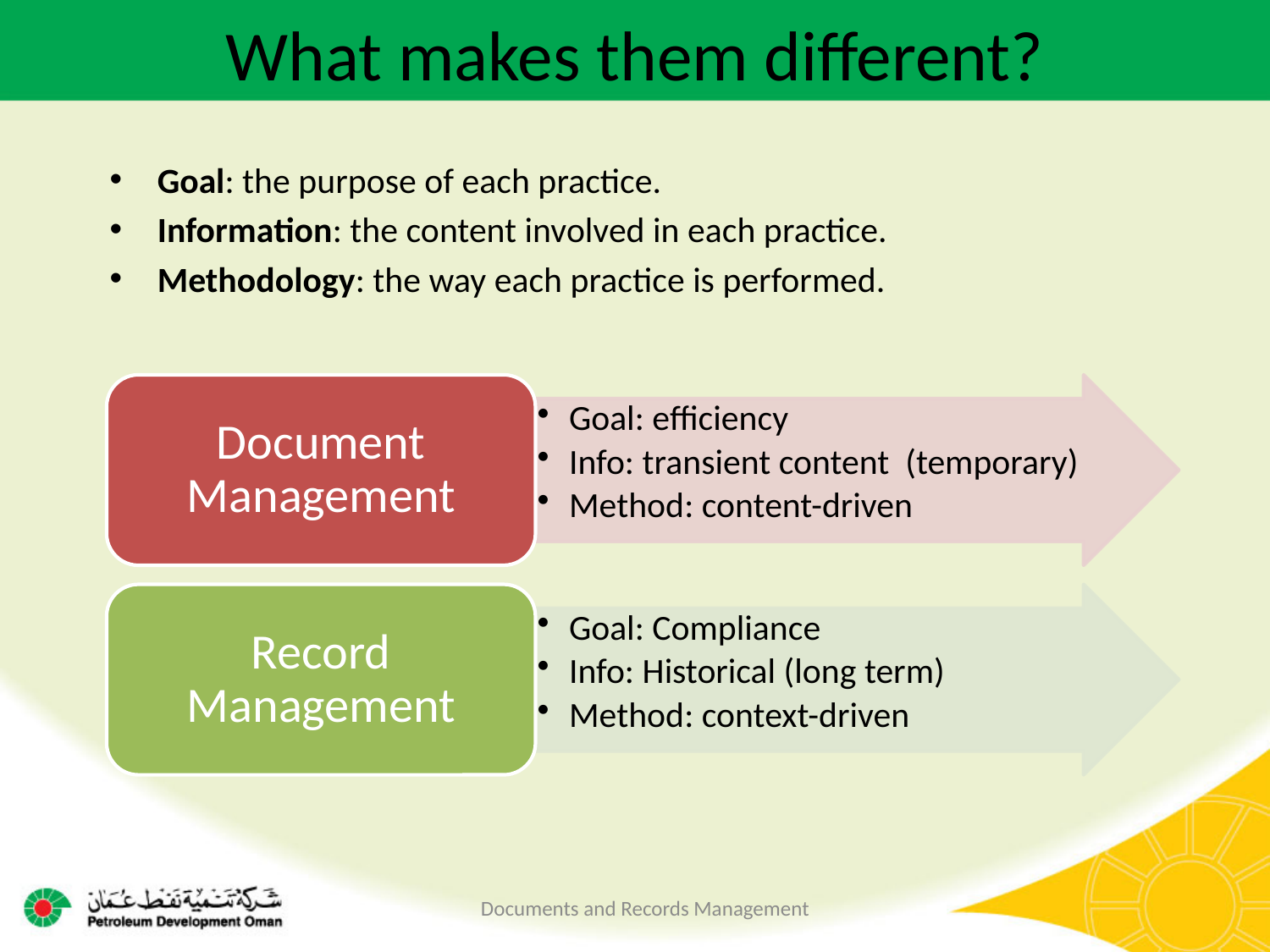

# What makes them different?
Goal: the purpose of each practice.
Information: the content involved in each practice.
Methodology: the way each practice is performed.

Goal: efficiency
Info: transient content  (temporary)
Method: content-driven
Document Management
Goal: Compliance
Info: Historical (long term)
Method: context-driven
Record Management
Documents and Records Management